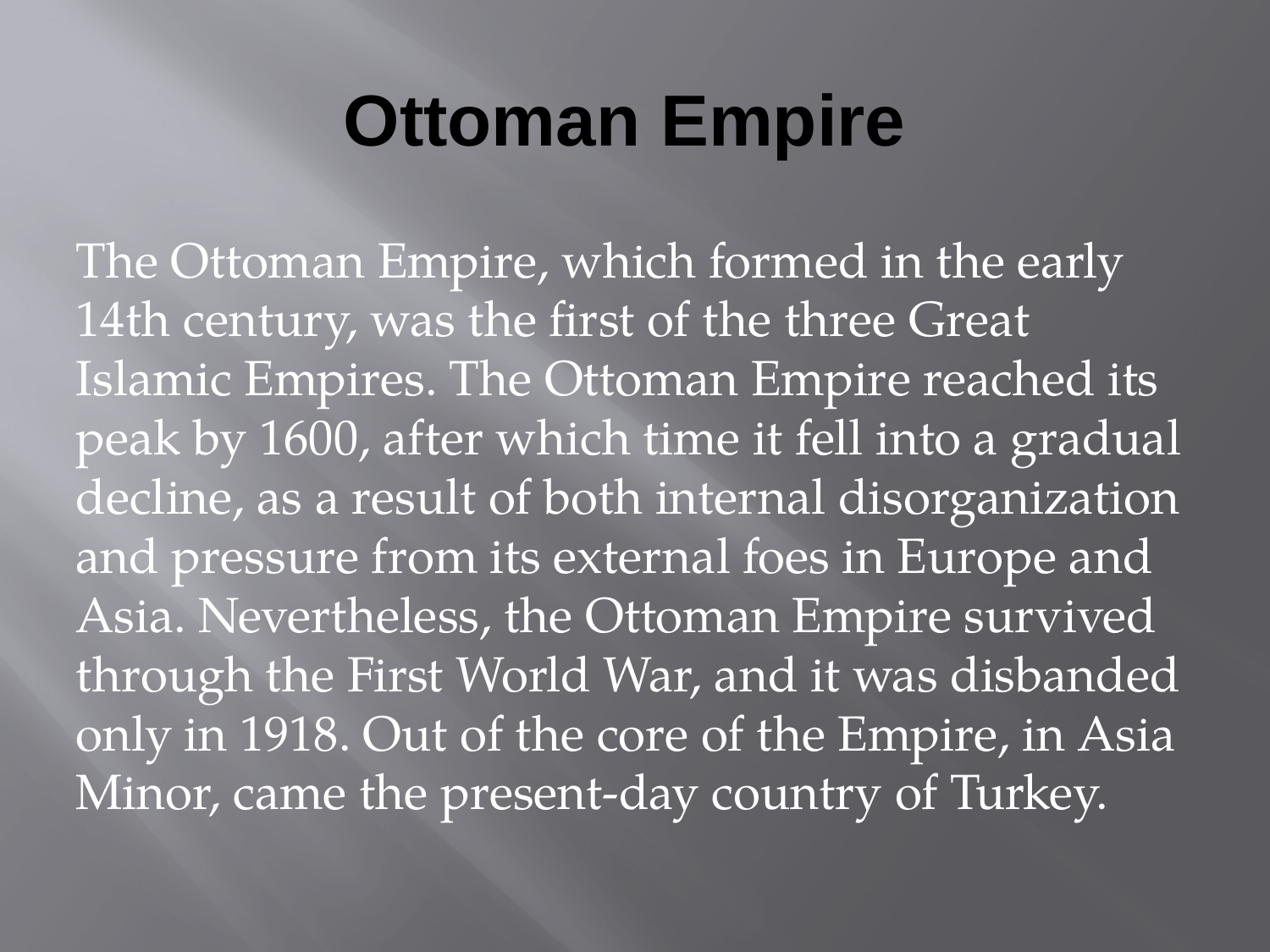

# Ottoman Empire
The Ottoman Empire, which formed in the early 14th century, was the first of the three Great Islamic Empires. The Ottoman Empire reached its peak by 1600, after which time it fell into a gradual decline, as a result of both internal disorganization and pressure from its external foes in Europe and Asia. Nevertheless, the Ottoman Empire survived through the First World War, and it was disbanded only in 1918. Out of the core of the Empire, in Asia Minor, came the present-day country of Turkey.